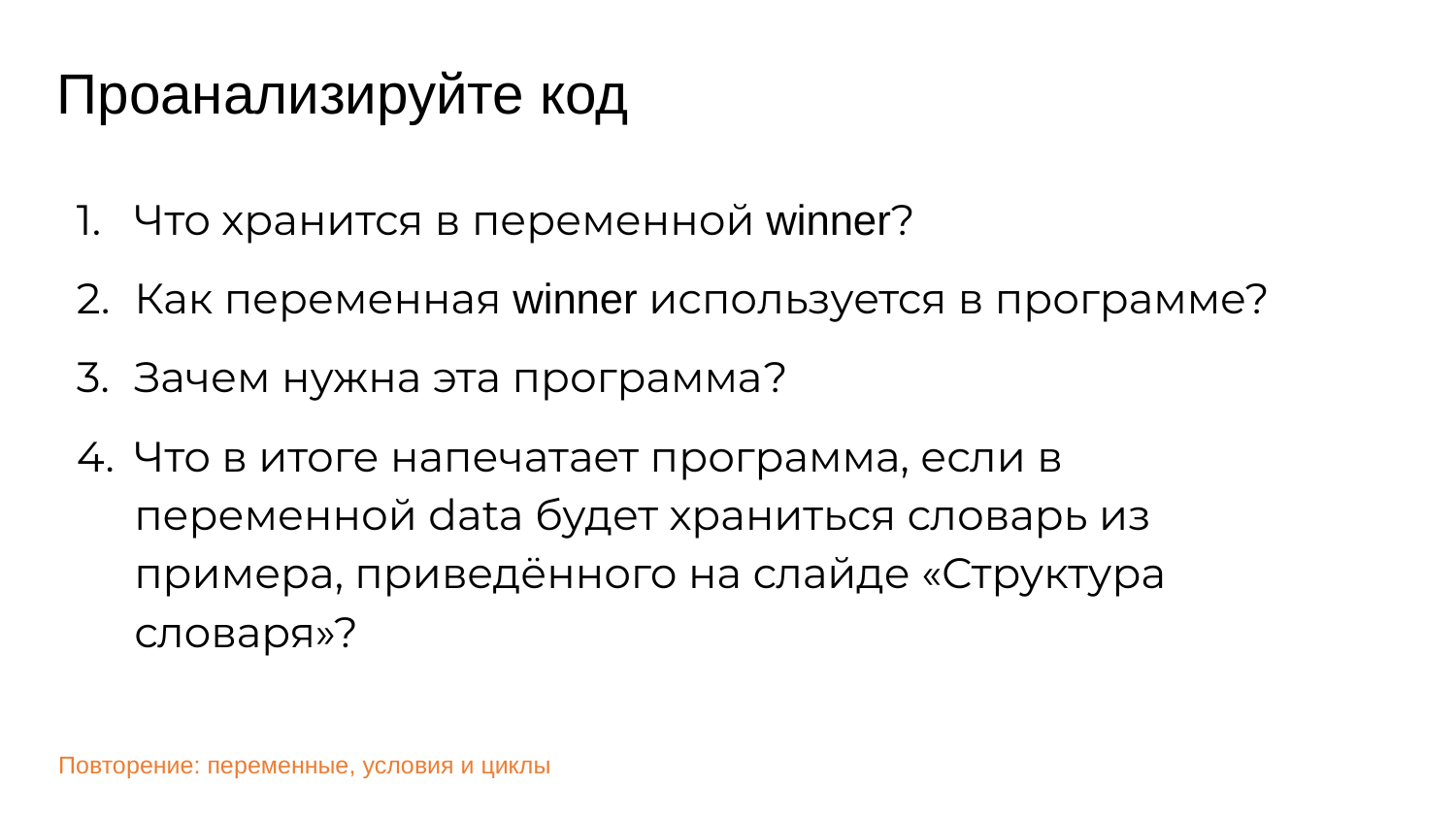

Проанализируйте код
Что хранится в переменной winner?
Как переменная winner используется в программе?
Зачем нужна эта программа?
Что в итоге напечатает программа, если в переменной data будет храниться словарь из примера, приведённого на слайде «Структура словаря»?
Повторение: переменные, условия и циклы